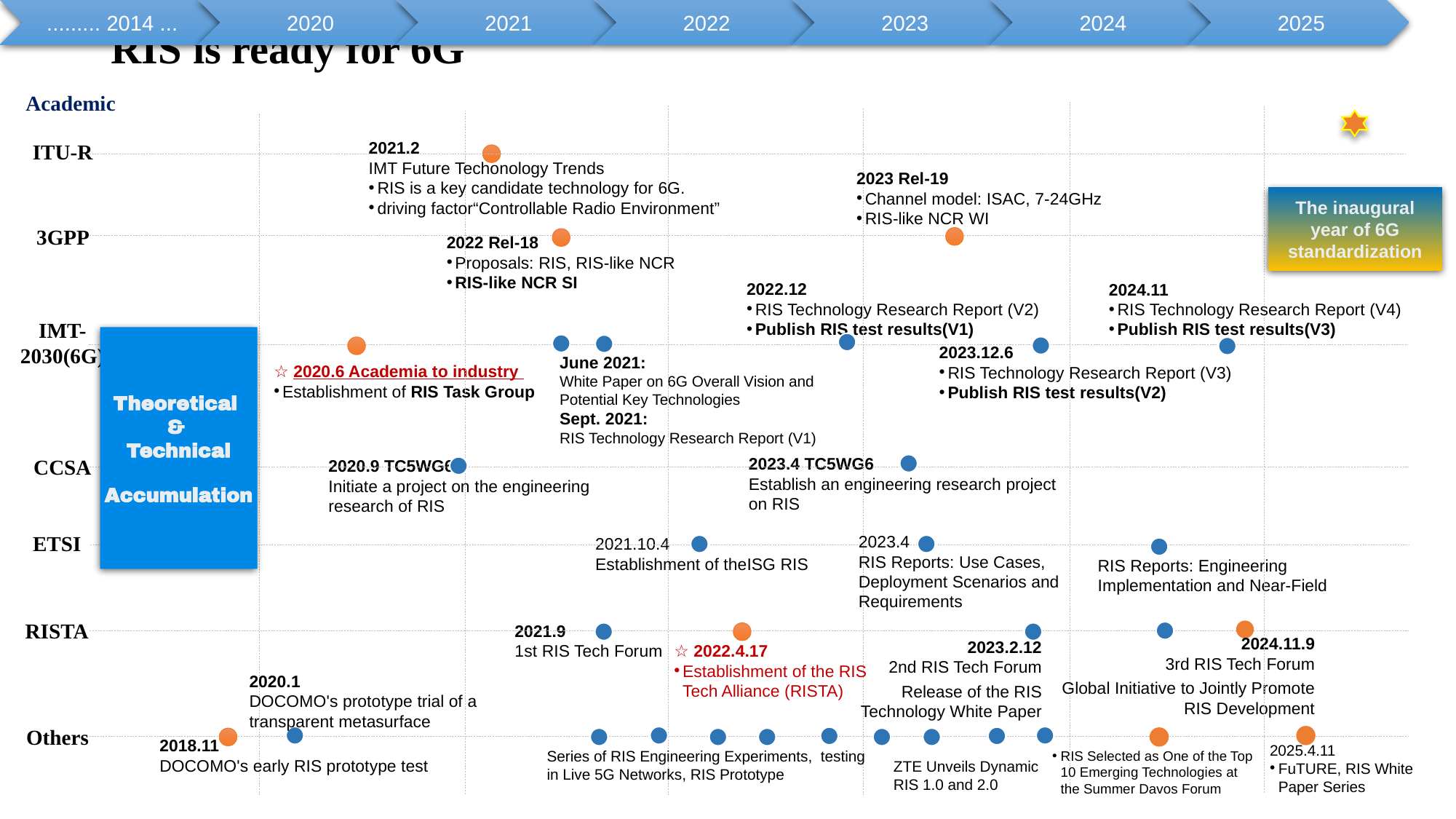

# RIS is ready for 6G
......... 2014 ...
2020
2021
2022
2023
2024
2025
Academic

2021.2
IMT Future Techonology Trends
RIS is a key candidate technology for 6G.
driving factor“Controllable Radio Environment”
ITU-R

2023 Rel-19
Channel model: ISAC, 7-24GHz
RIS-like NCR WI

The inaugural year of 6G standardization
3GPP
2022 Rel-18
Proposals: RIS, RIS-like NCR
RIS-like NCR SI

2022.12
RIS Technology Research Report (V2)
Publish RIS test results(V1)
2024.11
RIS Technology Research Report (V4)
Publish RIS test results(V3)
IMT-2030(6G)
Theoretical
&
Technical
Accumulation

2023.12.6
RIS Technology Research Report (V3)
Publish RIS test results(V2)
June 2021:
White Paper on 6G Overall Vision and Potential Key Technologies
Sept. 2021:
RIS Technology Research Report (V1)
☆ 2020.6 Academia to industry
Establishment of RIS Task Group
2023.4 TC5WG6
Establish an engineering research project on RIS
CCSA

2020.9 TC5WG6
Initiate a project on the engineering research of RIS

ETSI
2023.4
RIS Reports: Use Cases, Deployment Scenarios and Requirements
2021.10.4
Establishment of theISG RIS

RIS Reports: Engineering Implementation and Near-Field
RISTA
2021.9
1st RIS Tech Forum

2024.11.9
3rd RIS Tech Forum
Global Initiative to Jointly Promote RIS Development
2023.2.12
2nd RIS Tech Forum
Release of the RIS Technology White Paper
☆ 2022.4.17
Establishment of the RIS Tech Alliance (RISTA)
2020.1
DOCOMO's prototype trial of a transparent metasurface
Others

2018.11
DOCOMO's early RIS prototype test
Series of RIS Engineering Experiments,  testing in Live 5G Networks, RIS Prototype
RIS Selected as One of the Top 10 Emerging Technologies at the Summer Davos Forum
2025.4.11
FuTURE, RIS White Paper Series
ZTE Unveils Dynamic RIS 1.0 and 2.0
8